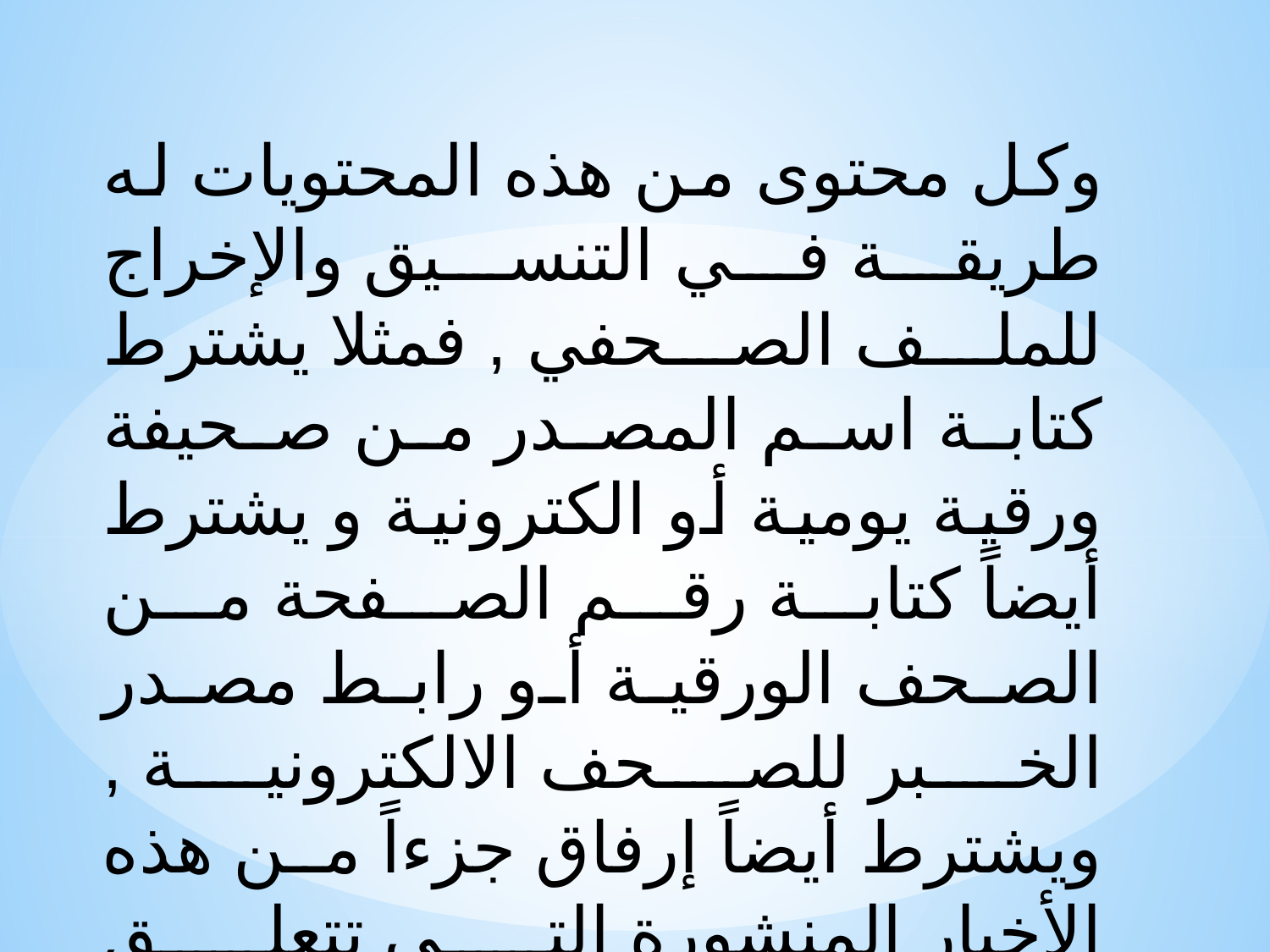

وكل محتوى من هذه المحتويات له طريقة في التنسيق والإخراج للملف الصحفي , فمثلا يشترط كتابة اسم المصدر من صحيفة ورقية يومية أو الكترونية و يشترط أيضاً كتابة رقم الصفحة من الصحف الورقية أو رابط مصدر الخبر للصحف الالكترونية , ويشترط أيضاً إرفاق جزءاً من هذه الأخبار المنشورة التي تتعلق بمحتويات الملف الصحفي .